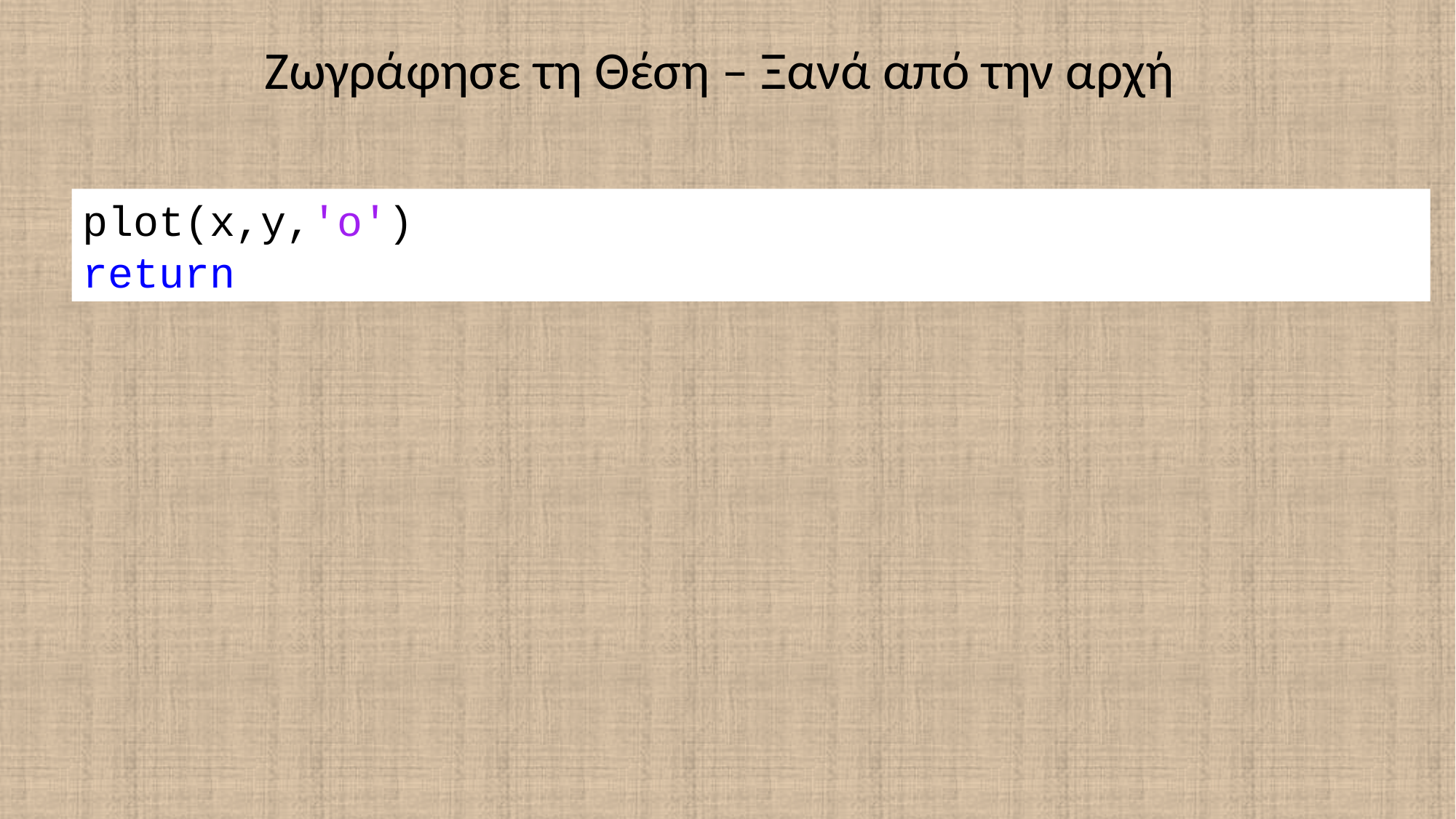

# Ζωγράφησε τη Θέση – Ξανά από την αρχή
plot(x,y,'o')
return